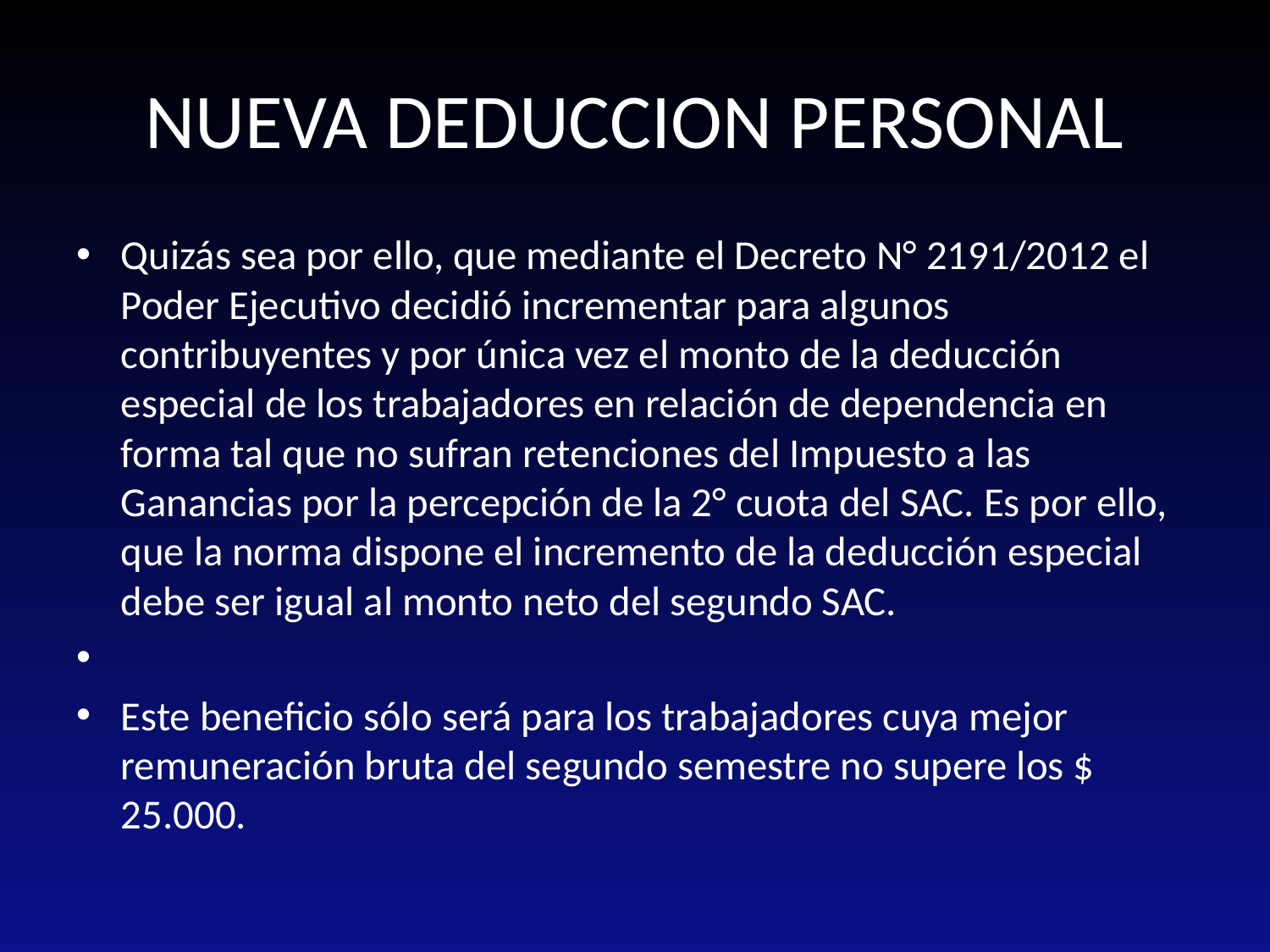

# NUEVA DEDUCCION PERSONAL
Quizás sea por ello, que mediante el Decreto N° 2191/2012 el Poder Ejecutivo decidió incrementar para algunos contribuyentes y por única vez el monto de la deducción especial de los trabajadores en relación de dependencia en forma tal que no sufran retenciones del Impuesto a las Ganancias por la percepción de la 2° cuota del SAC. Es por ello, que la norma dispone el incremento de la deducción especial debe ser igual al monto neto del segundo SAC.

Este beneficio sólo será para los trabajadores cuya mejor remuneración bruta del segundo semestre no supere los $ 25.000.